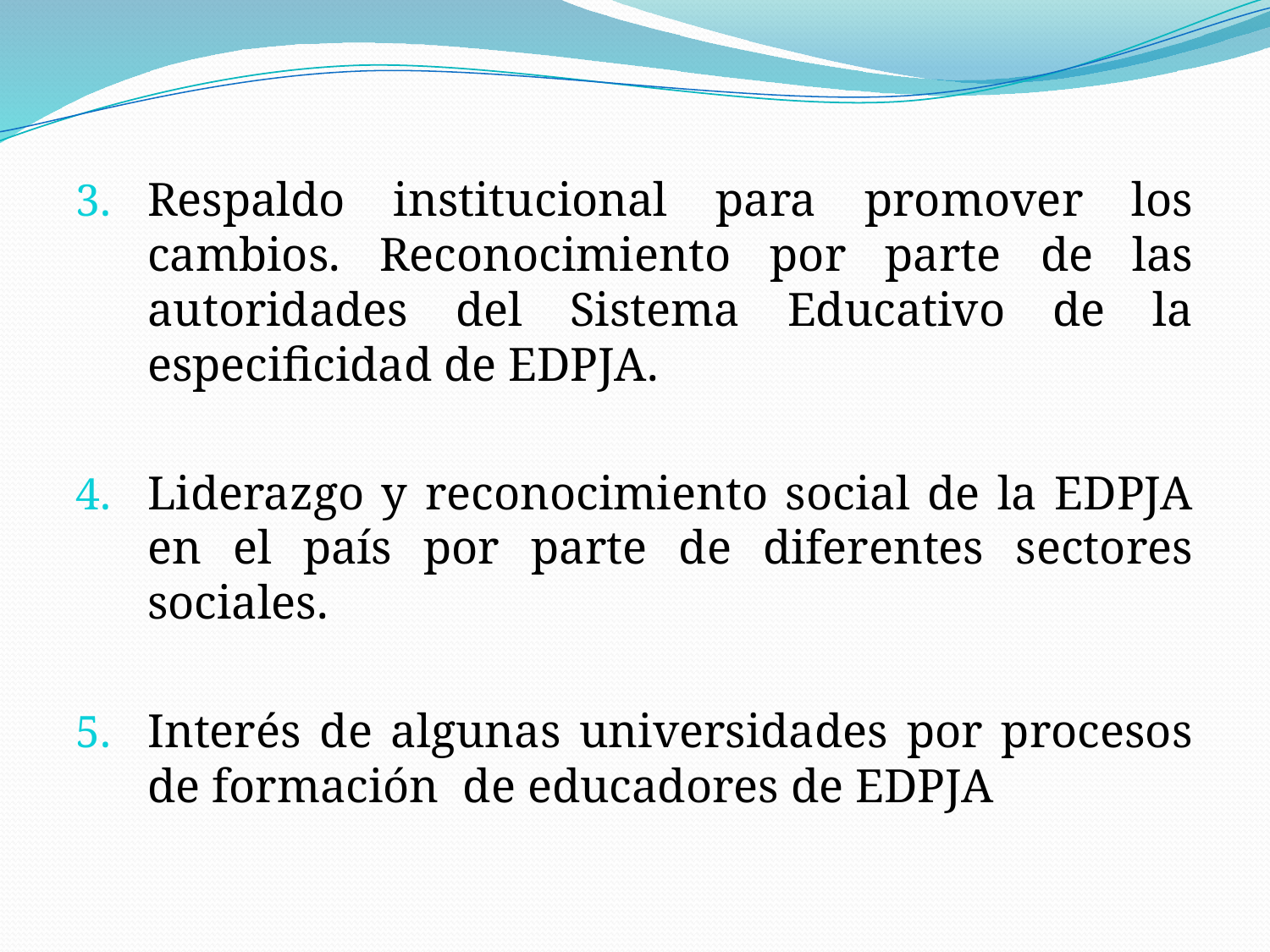

Respaldo institucional para promover los cambios. Reconocimiento por parte de las autoridades del Sistema Educativo de la especificidad de EDPJA.

Liderazgo y reconocimiento social de la EDPJA en el país por parte de diferentes sectores sociales.

Interés de algunas universidades por procesos de formación  de educadores de EDPJA